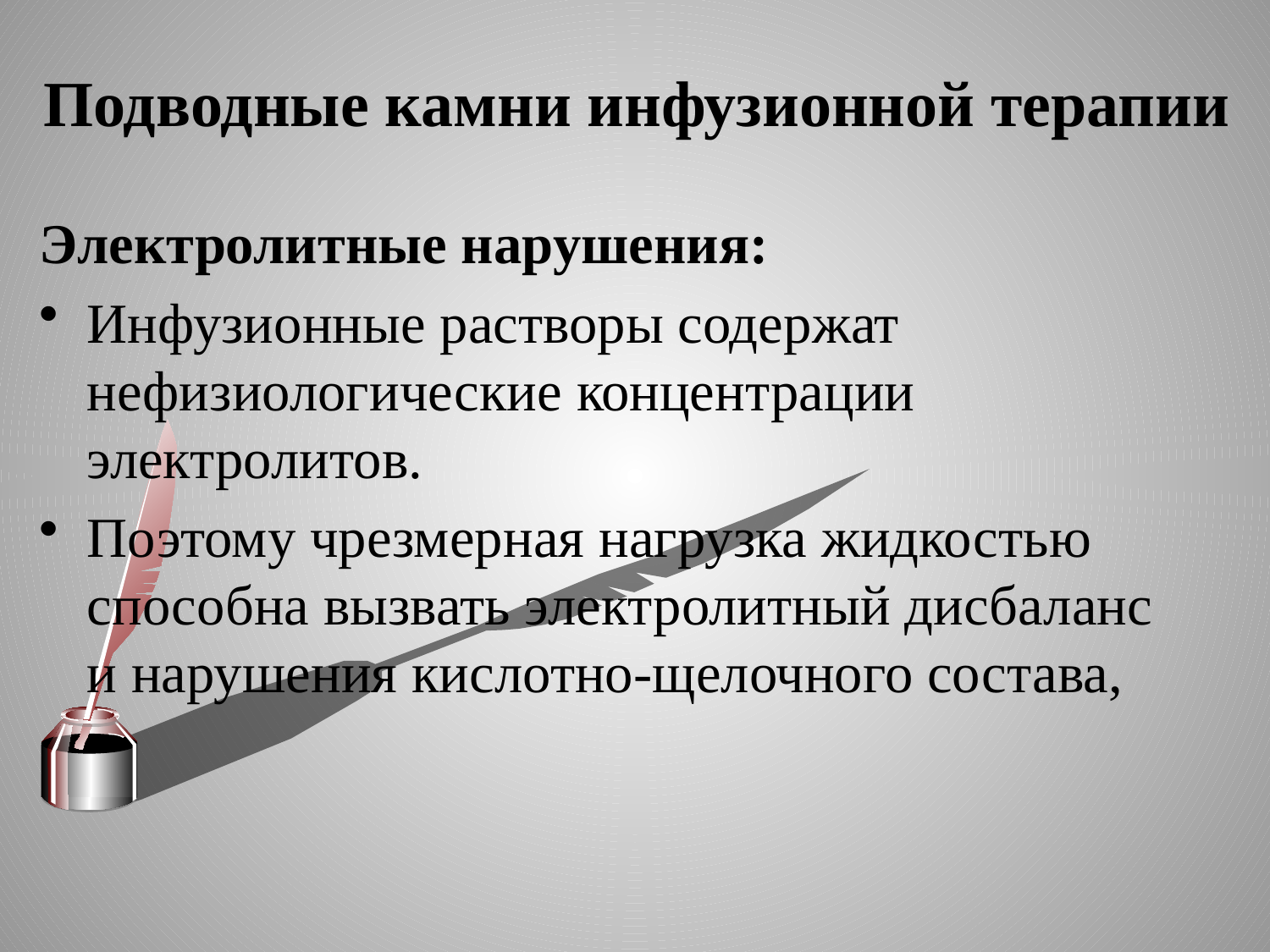

# Подводные камни инфузионной терапии
Электролитные нарушения:
Инфузионные растворы содержат нефизиологические концентрации электролитов.
Поэтому чрезмерная нагрузка жидкостью способна вызвать электролитный дисбаланс и нарушения кислотно-щелочного состава,